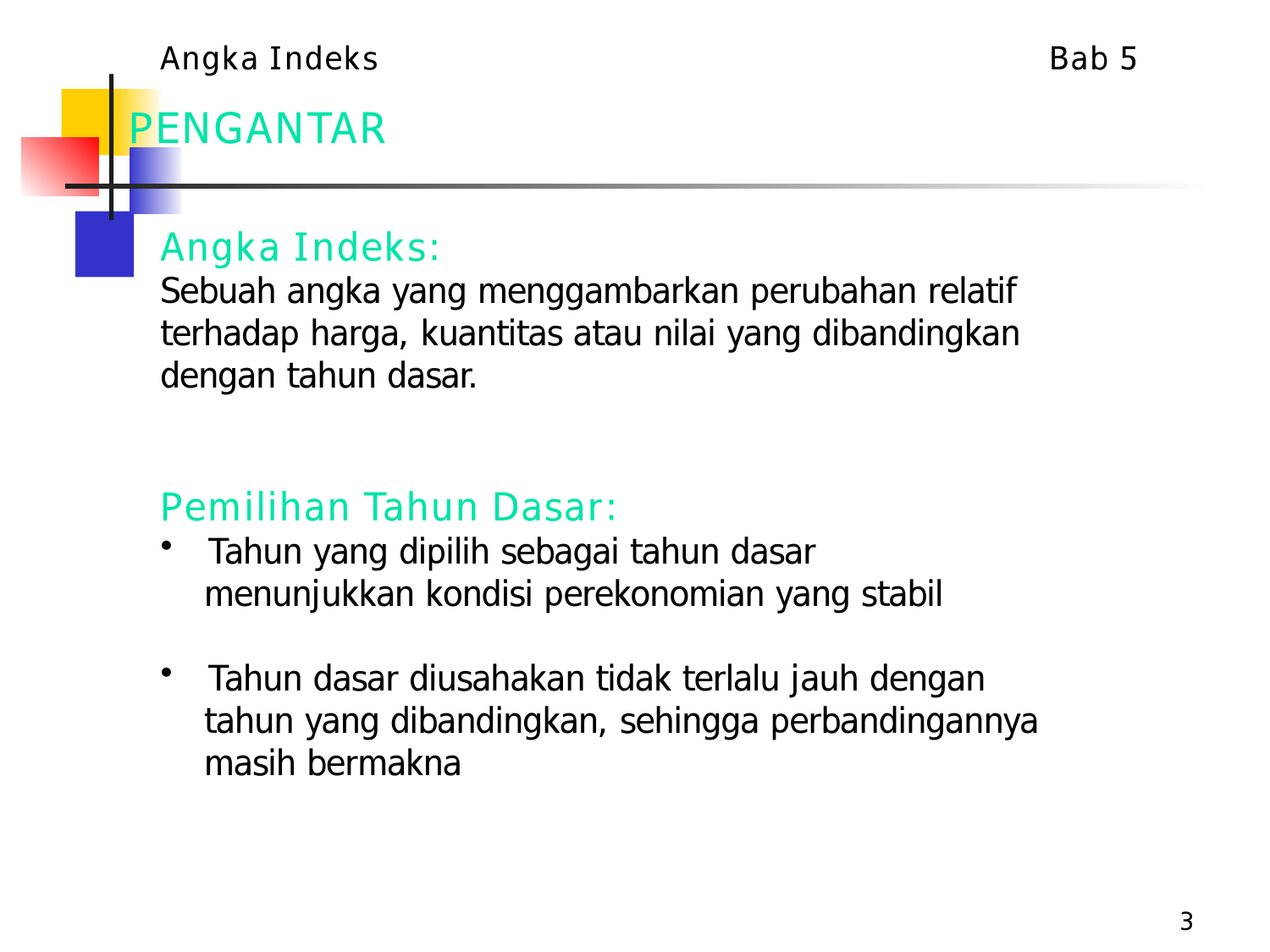

Angka Indeks						Bab 5
PENGANTAR
Angka Indeks:
Sebuah angka yang menggambarkan perubahan relatif terhadap harga, kuantitas atau nilai yang dibandingkan dengan tahun dasar.

Pemilihan Tahun Dasar:
Tahun yang dipilih sebagai tahun dasar
    menunjukkan kondisi perekonomian yang stabil

Tahun dasar diusahakan tidak terlalu jauh dengan
    tahun yang dibandingkan, sehingga perbandingannya
    masih bermakna
3